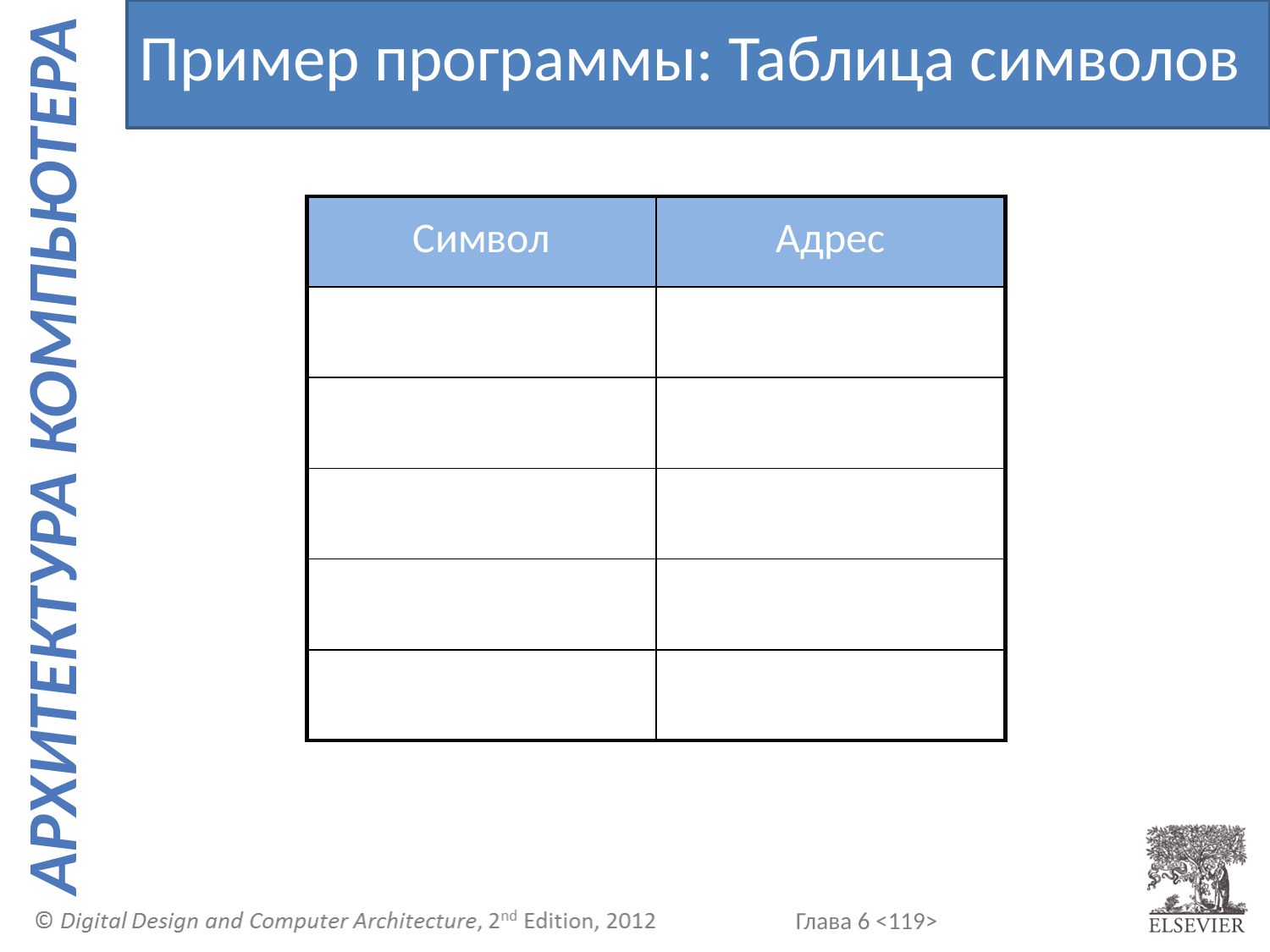

Пример программы: Таблица символов

| Символ | Адрес |
| --- | --- |
|  |  |
|  |  |
|  |  |
|  |  |
|  |  |